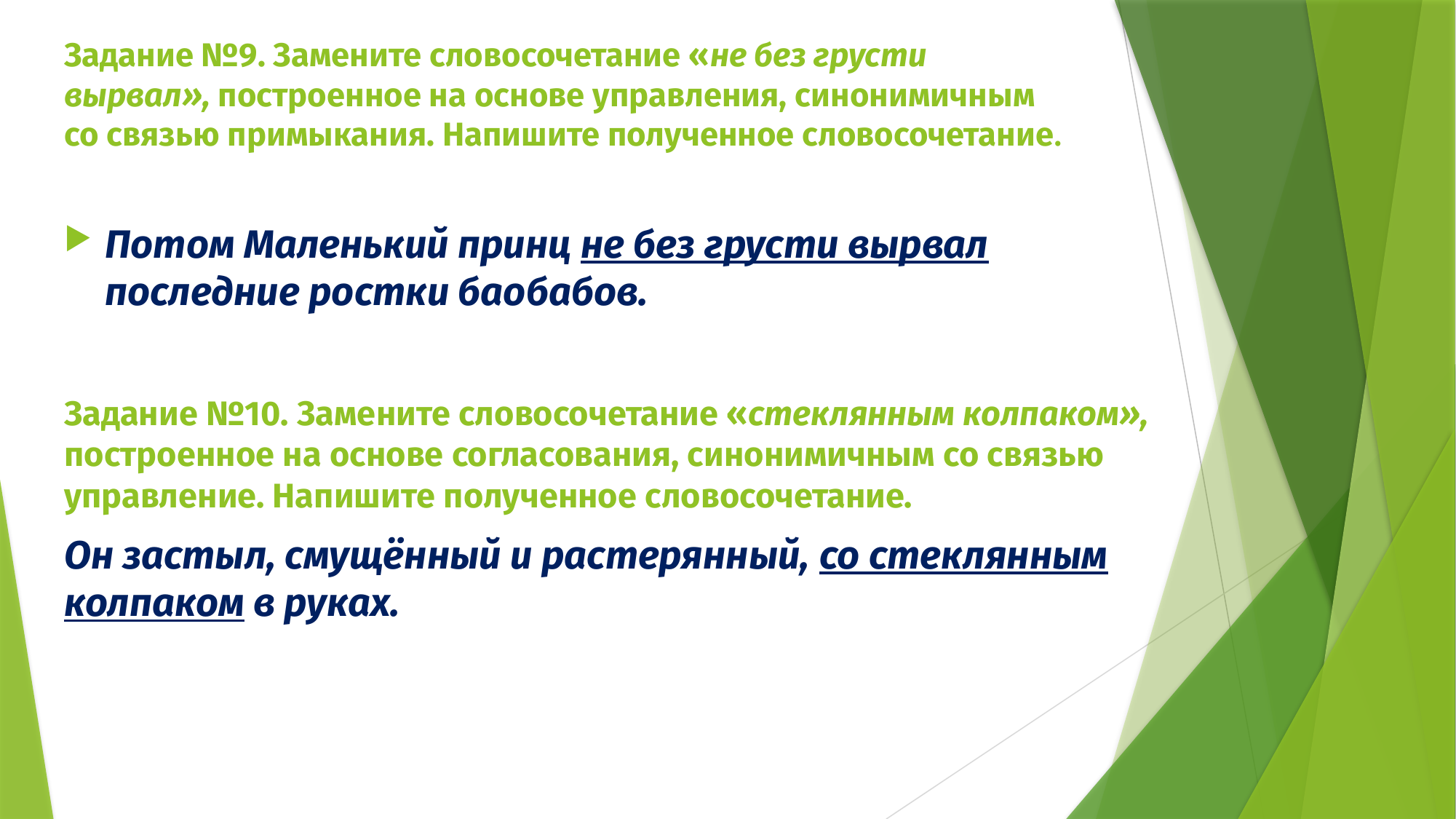

# Задание №9. Замените словосочетание «не без грусти вырвал», построенное на основе управления, синонимичным со связью примыкания. Напишите полученное словосочетание.
Потом Маленький принц не без грусти вырвал последние ростки баобабов.

Задание №10. Замените словосочетание «стеклянным колпаком», построенное на основе согласования, синонимичным со связью управление. Напишите полученное словосочетание.
Он застыл, смущённый и растерянный, со стеклянным колпаком в руках.